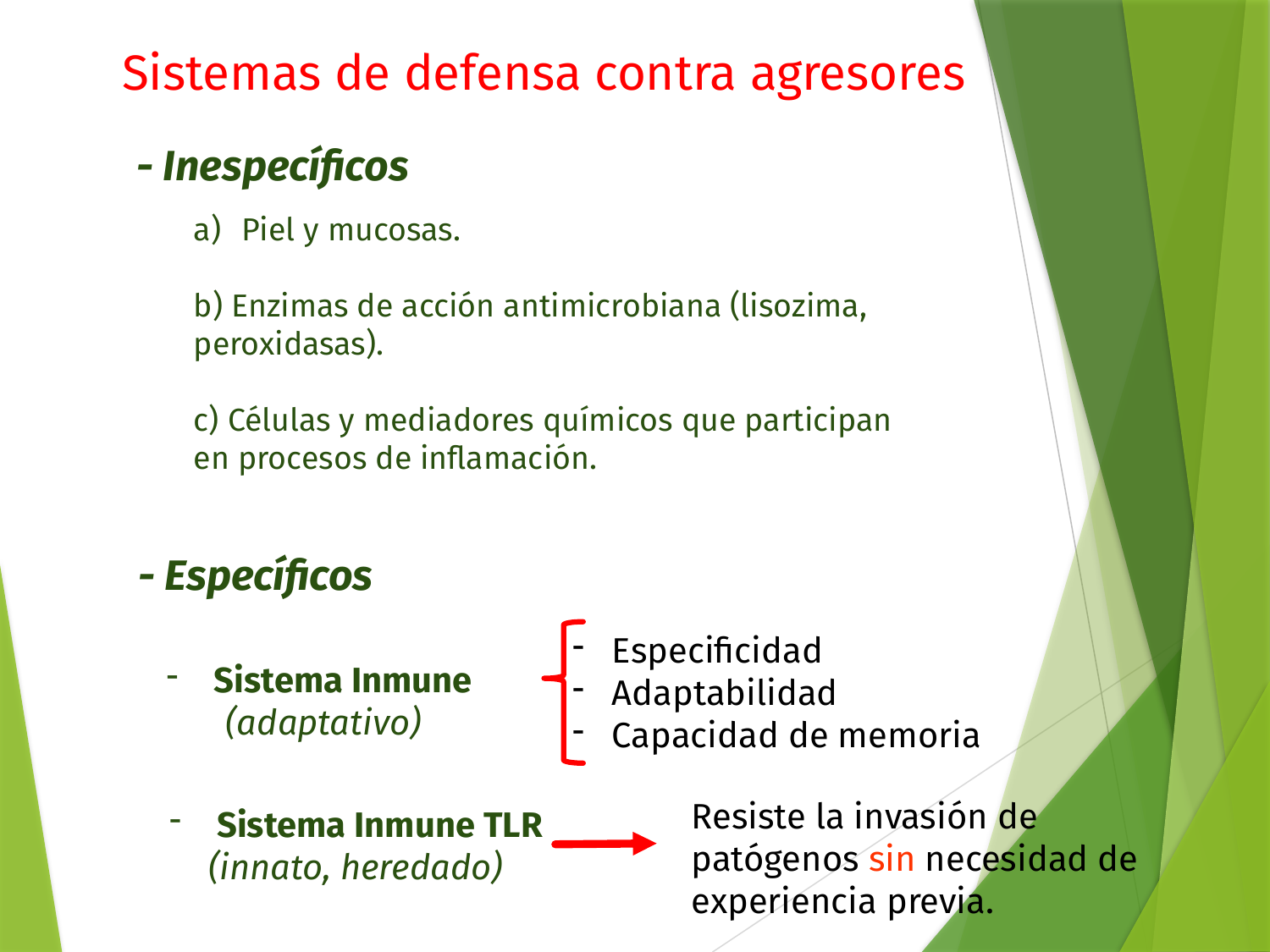

Sistemas de defensa contra agresores
- Inespecíficos
Piel y mucosas.

b) Enzimas de acción antimicrobiana (lisozima, peroxidasas).

c) Células y mediadores químicos que participan en procesos de inflamación.
- Específicos

Especificidad
Adaptabilidad
Capacidad de memoria
Sistema Inmune
 (adaptativo)
Resiste la invasión de patógenos sin necesidad de experiencia previa.
Sistema Inmune TLR
(innato, heredado)